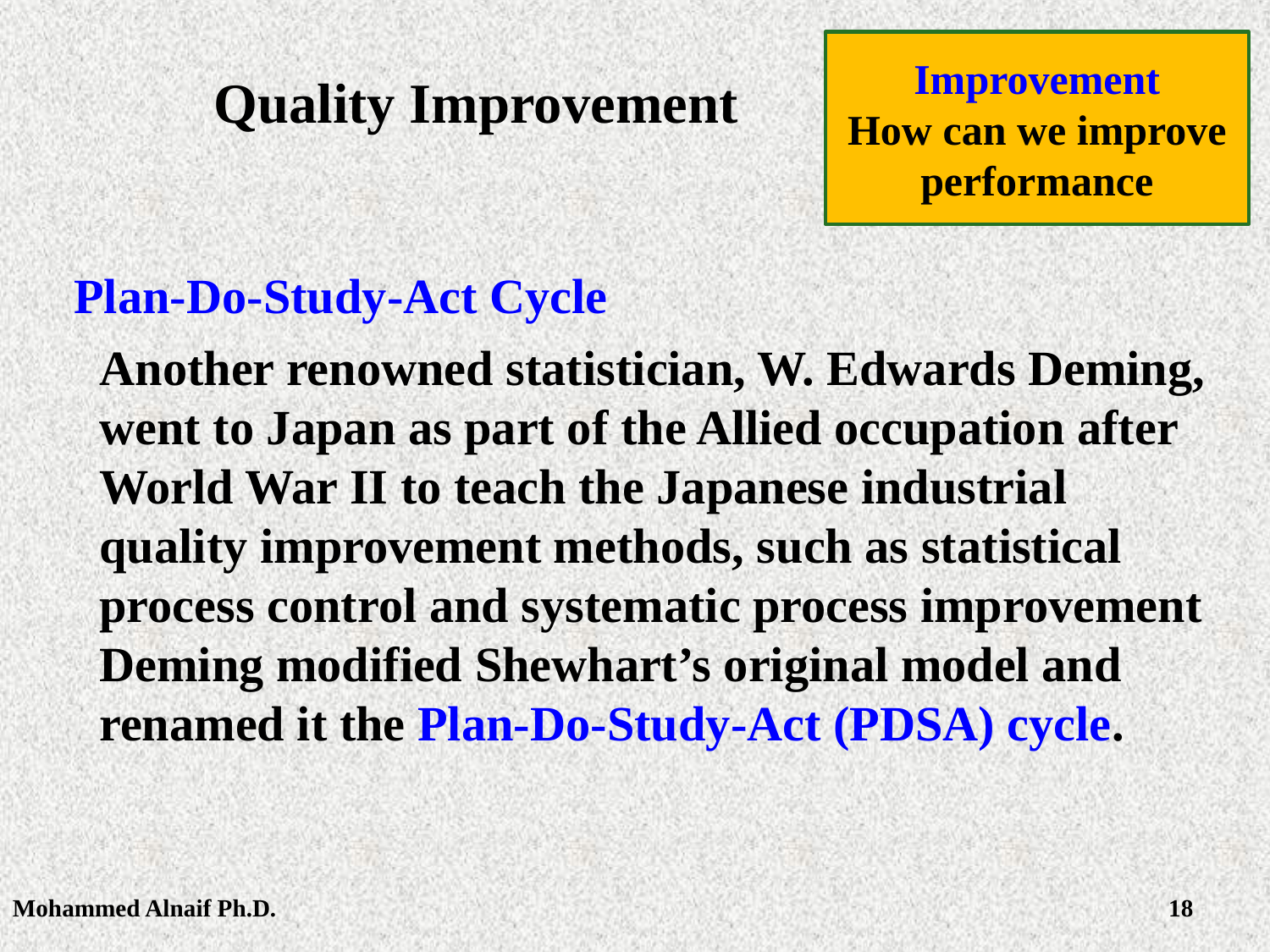

Improvement
How can we improve performance
# Quality Improvement
Plan-Do-Study-Act Cycle
Another renowned statistician, W. Edwards Deming, went to Japan as part of the Allied occupation after World War II to teach the Japanese industrial quality improvement methods, such as statistical process control and systematic process improvement Deming modified Shewhart’s original model and renamed it the Plan-Do-Study-Act (PDSA) cycle.
Mohammed Alnaif Ph.D.
2/28/2016
18